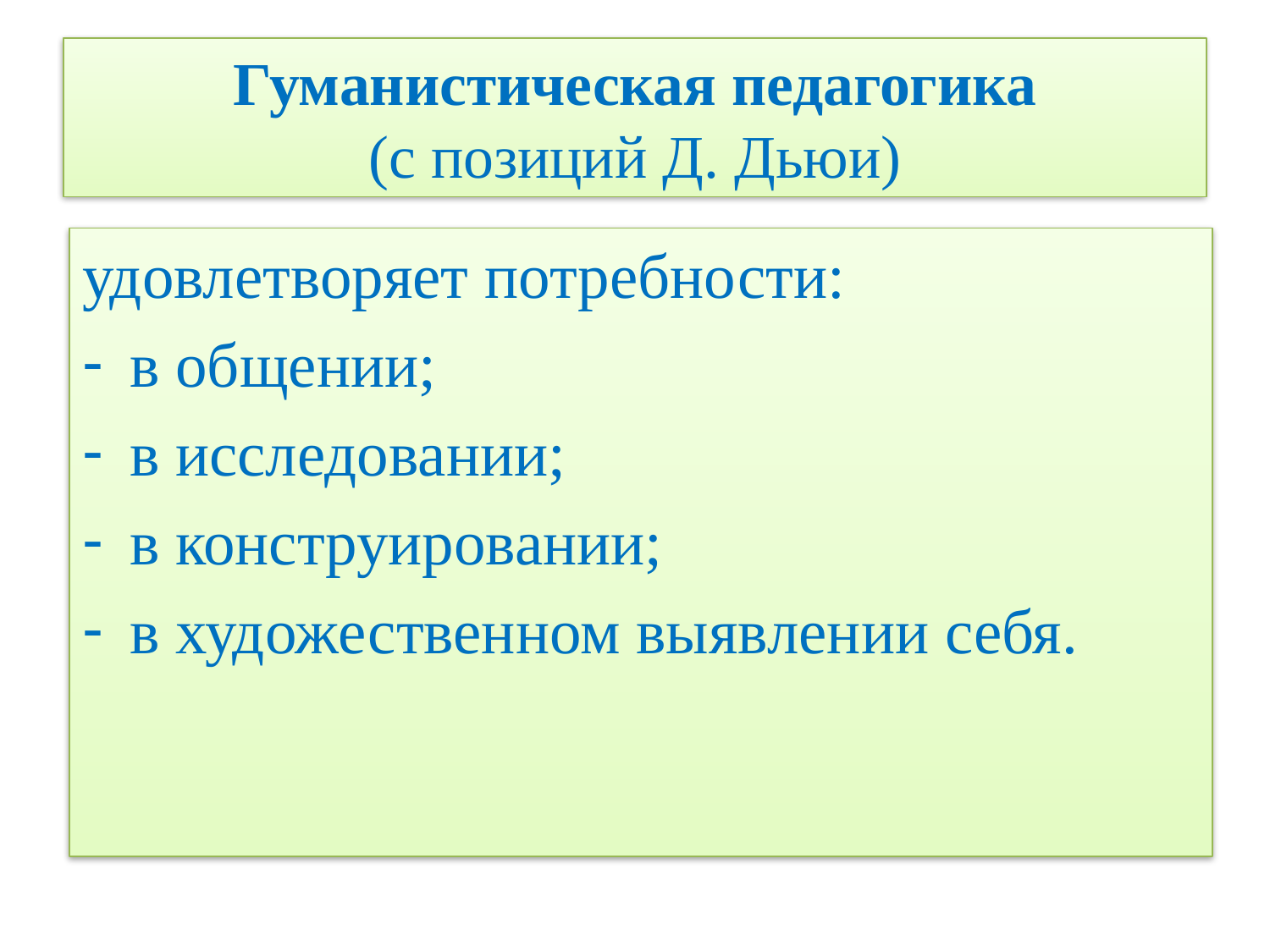

# Гуманистическая педагогика (с позиций Д. Дьюи)
удовлетворяет потребности:
в общении;
в исследовании;
в конструировании;
в художественном выявлении себя.